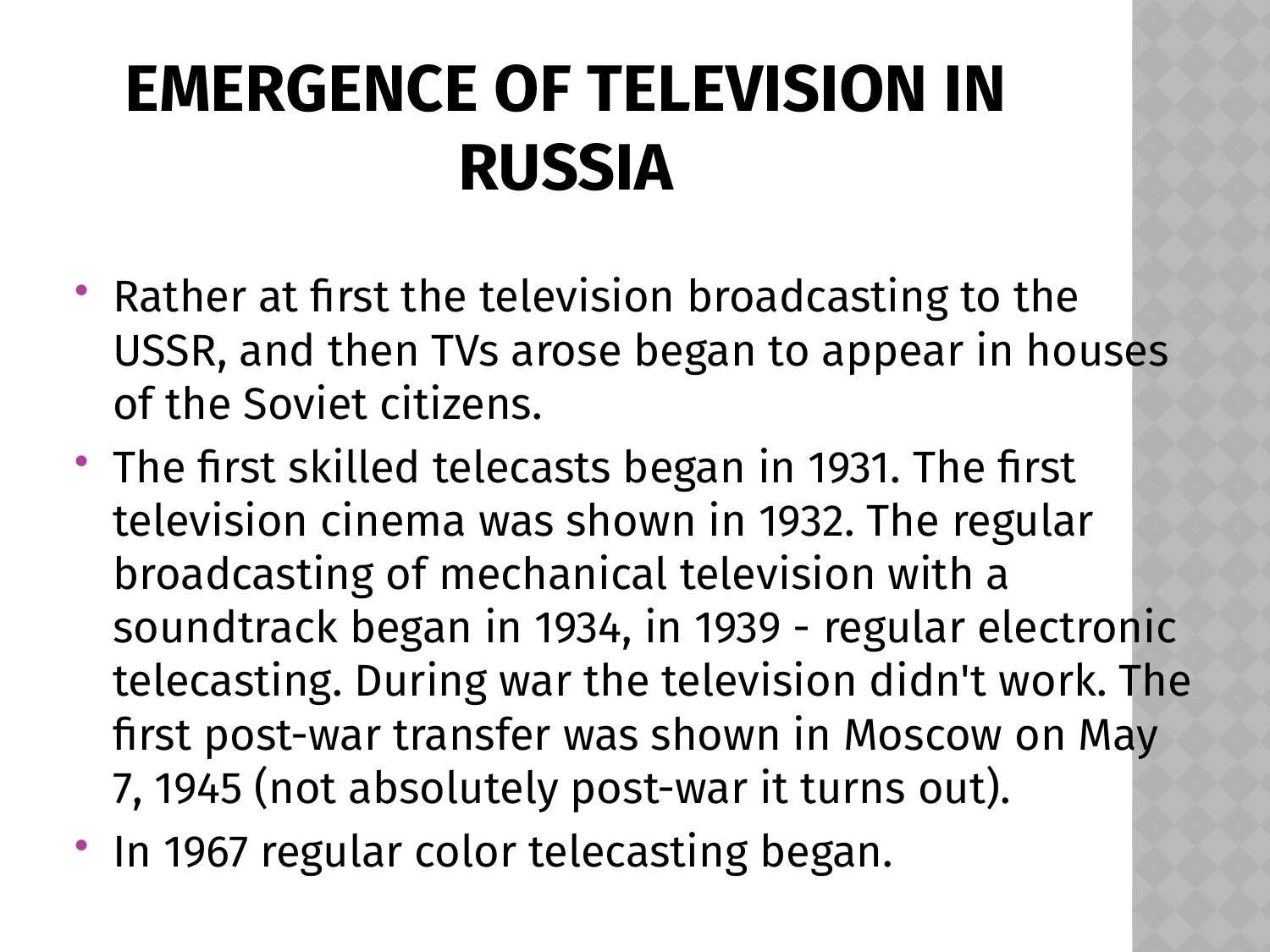

# Emergence of television in Russia
Rather at first the television broadcasting to the USSR, and then TVs arose began to appear in houses of the Soviet citizens.
The first skilled telecasts began in 1931. The first television cinema was shown in 1932. The regular broadcasting of mechanical television with a soundtrack began in 1934, in 1939 - regular electronic telecasting. During war the television didn't work. The first post-war transfer was shown in Moscow on May 7, 1945 (not absolutely post-war it turns out).
In 1967 regular color telecasting began.